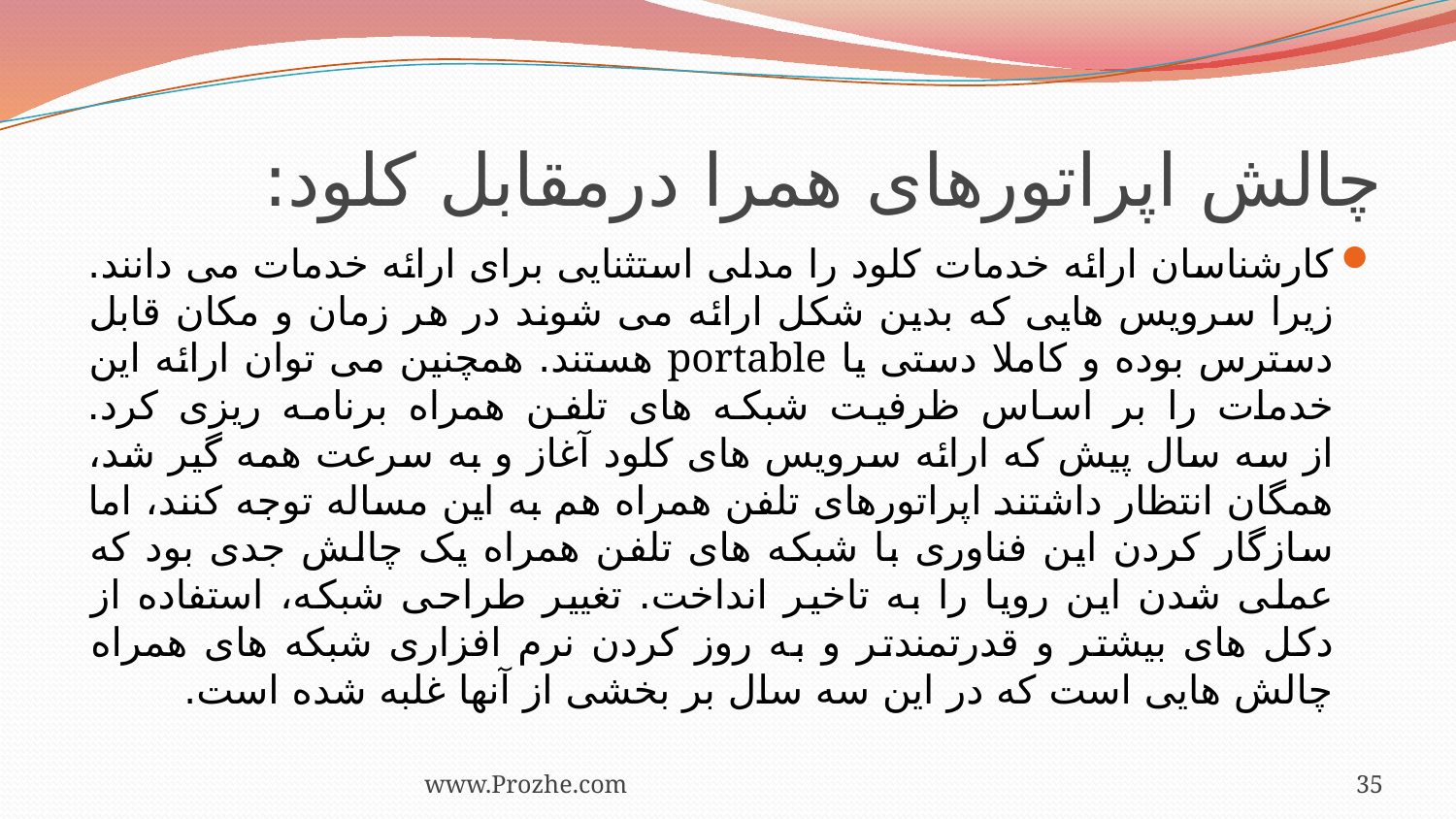

# چالش اپراتورهای همرا درمقابل کلود:
کارشناسان ارائه خدمات کلود را مدلی استثنایی برای ارائه خدمات می دانند. زیرا سرویس هایی که بدین شکل ارائه می شوند در هر زمان و مکان قابل دسترس بوده و کاملا دستی یا portable هستند. همچنین می توان ارائه این خدمات را بر اساس ظرفیت شبکه های تلفن همراه برنامه ریزی کرد.
از سه سال پیش که ارائه سرویس های کلود آغاز و به سرعت همه گیر شد، همگان انتظار داشتند اپراتورهای تلفن همراه هم به این مساله توجه کنند، اما سازگار کردن این فناوری با شبکه های تلفن همراه یک چالش جدی بود که عملی شدن این رویا را به تاخیر انداخت. تغییر طراحی شبکه، استفاده از دکل های بیشتر و قدرتمندتر و به روز کردن نرم افزاری شبکه های همراه چالش هایی است که در این سه سال بر بخشی از آنها غلبه شده است.
www.Prozhe.com
35